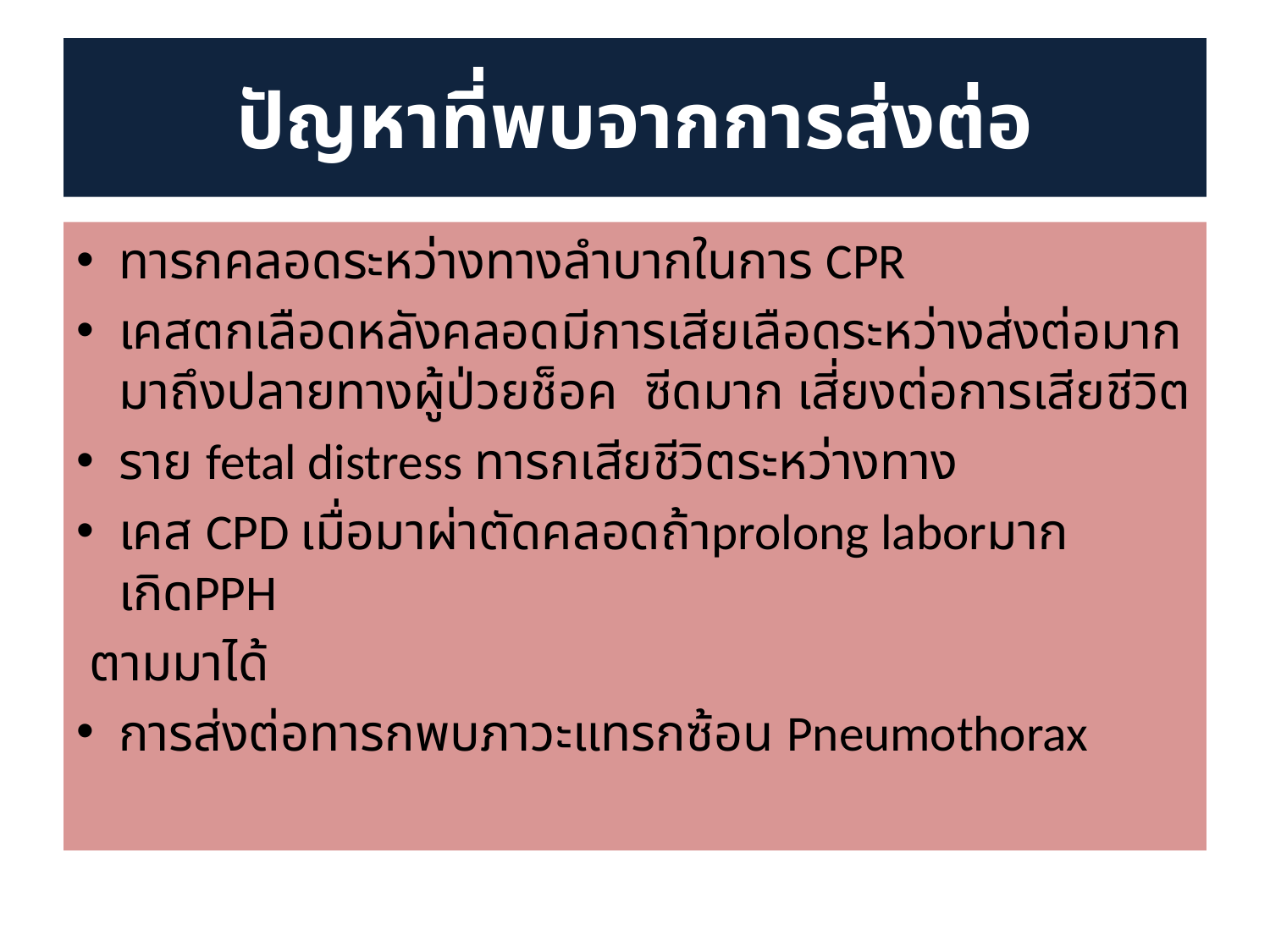

# ปัญหาที่พบจากการส่งต่อ
ทารกคลอดระหว่างทางลำบากในการ CPR
เคสตกเลือดหลังคลอดมีการเสียเลือดระหว่างส่งต่อมากมาถึงปลายทางผู้ป่วยช็อค  ซีดมาก เสี่ยงต่อการเสียชีวิต
ราย fetal distress ทารกเสียชีวิตระหว่างทาง
เคส CPD เมื่อมาผ่าตัดคลอดถ้าprolong laborมากเกิดPPH
 ตามมาได้
การส่งต่อทารกพบภาวะแทรกซ้อน Pneumothorax